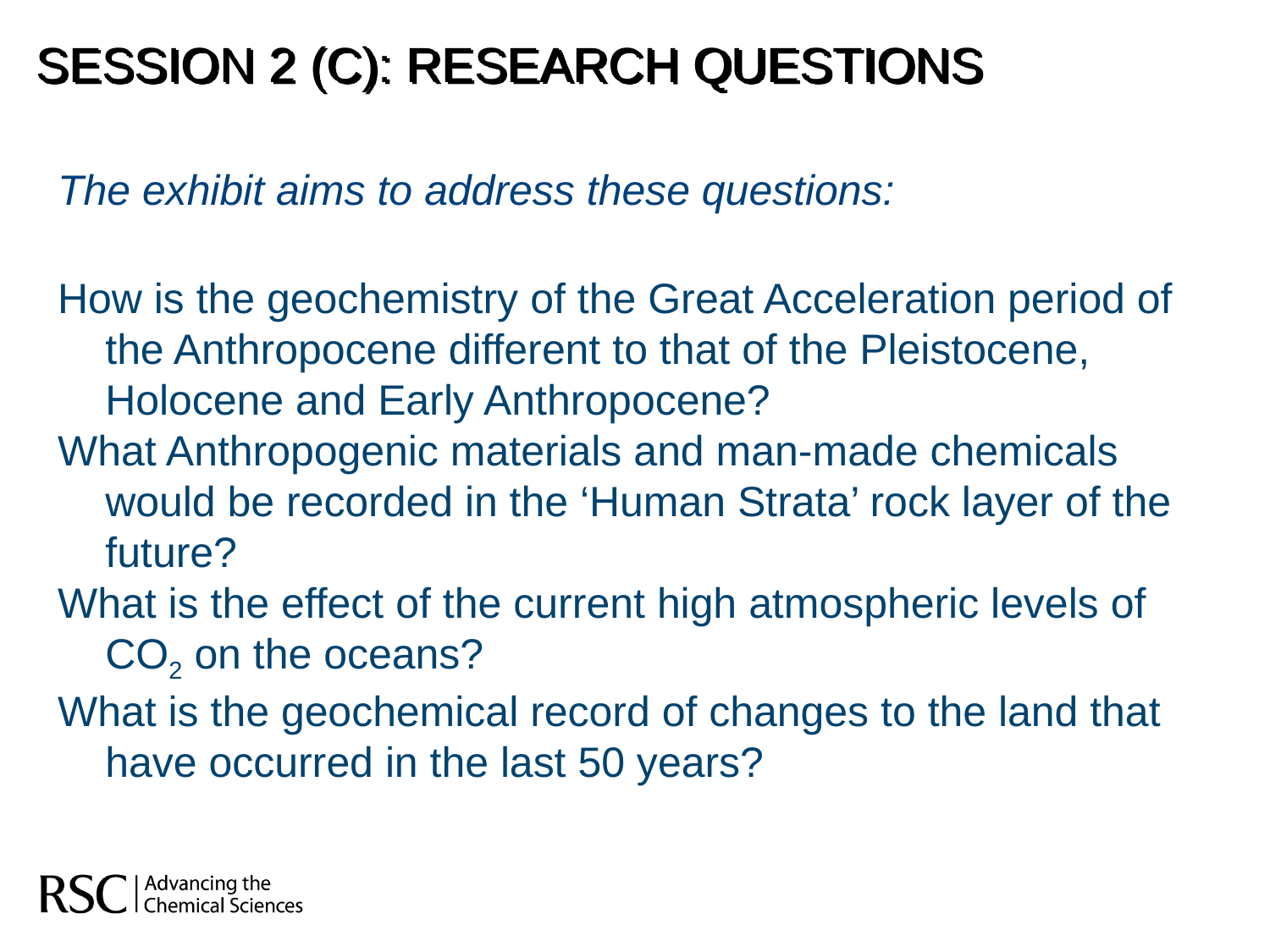

Session 2 (c): RESEARCH QUESTIONS
The exhibit aims to address these questions:

How is the geochemistry of the Great Acceleration period of the Anthropocene different to that of the Pleistocene, Holocene and Early Anthropocene?
What Anthropogenic materials and man-made chemicals would be recorded in the ‘Human Strata’ rock layer of the future?
What is the effect of the current high atmospheric levels of CO2 on the oceans?
What is the geochemical record of changes to the land that have occurred in the last 50 years?